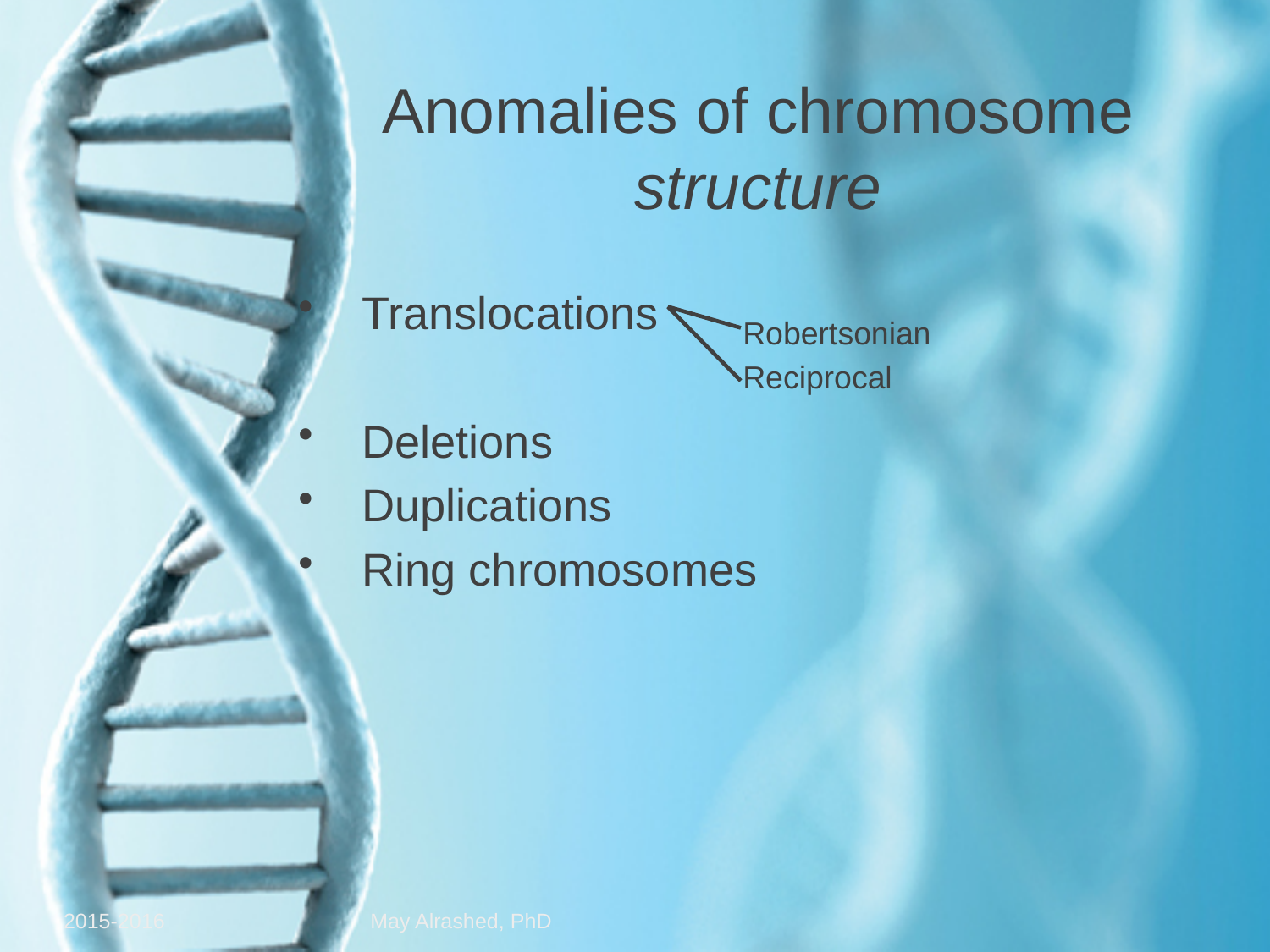

Anomalies of chromosome structure
  Translocations

  Deletions
  Duplications
  Ring chromosomes

Robertsonian
Reciprocal

2015-2016
May Alrashed, PhD